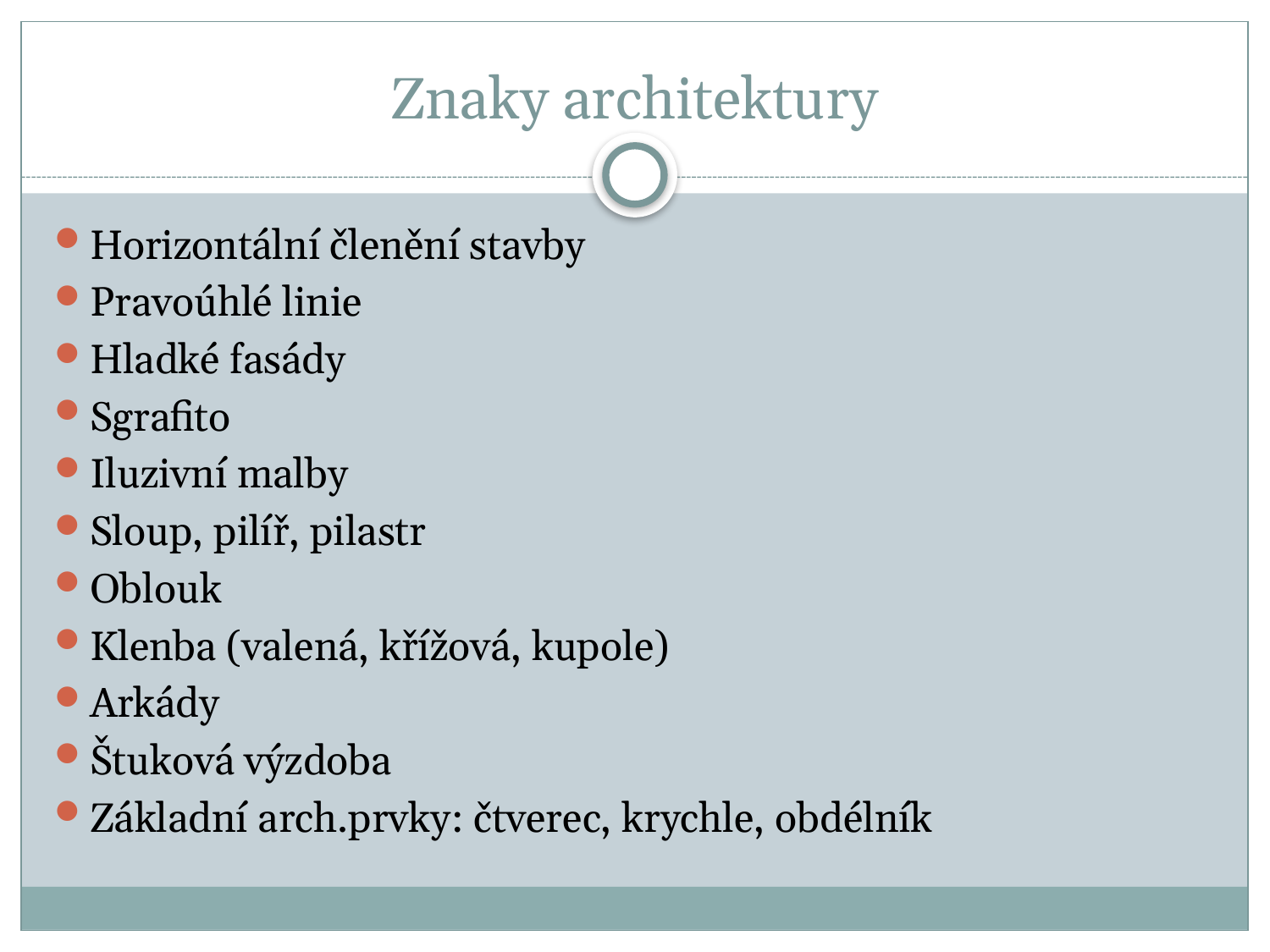

# Znaky architektury
Horizontální členění stavby
Pravoúhlé linie
Hladké fasády
Sgrafito
Iluzivní malby
Sloup, pilíř, pilastr
Oblouk
Klenba (valená, křížová, kupole)
Arkády
Štuková výzdoba
Základní arch.prvky: čtverec, krychle, obdélník